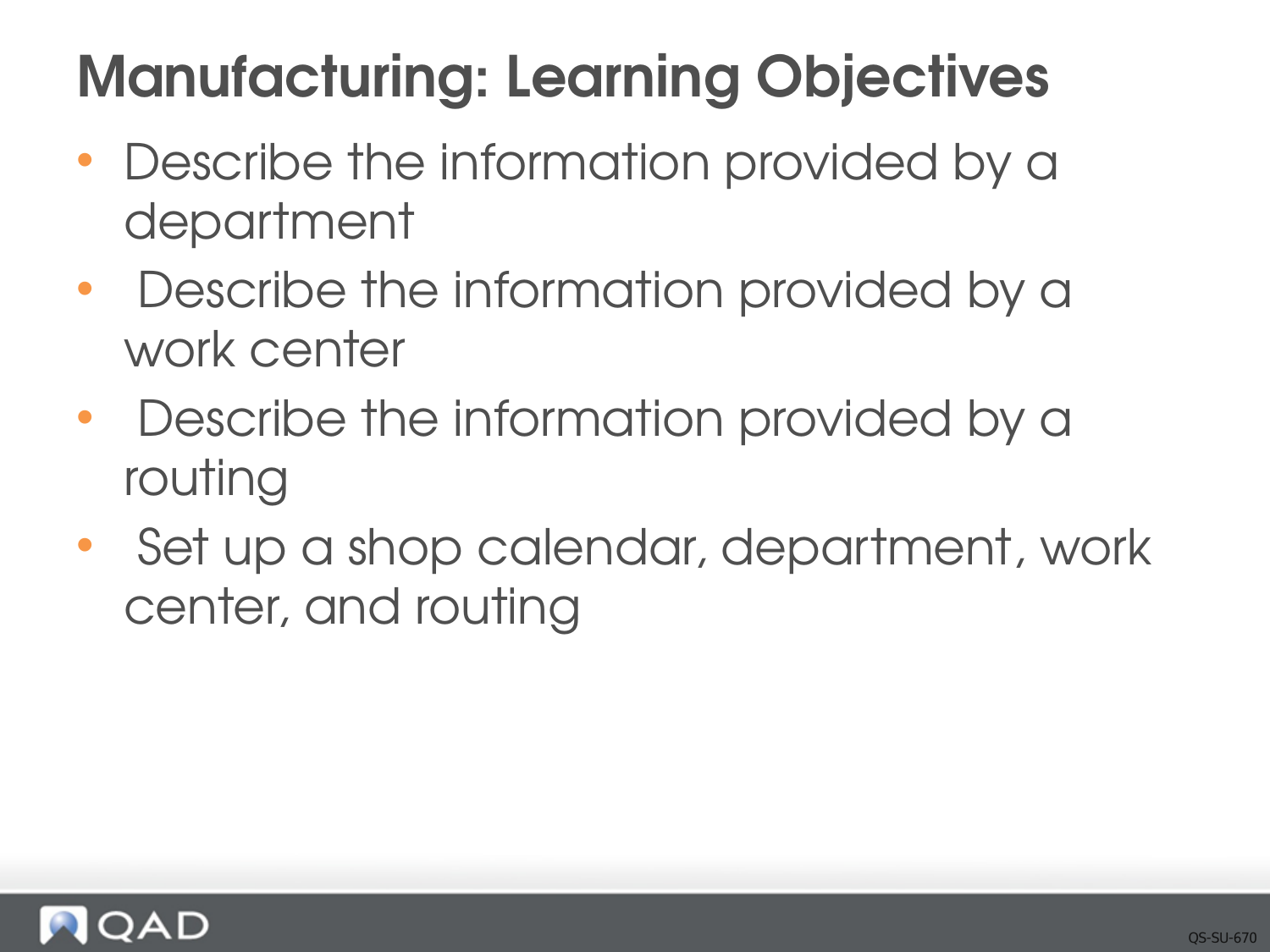

# Manufacturing: Learning Objectives
Describe the information provided by a department
 Describe the information provided by a work center
 Describe the information provided by a routing
 Set up a shop calendar, department, work center, and routing

QS-SU-670